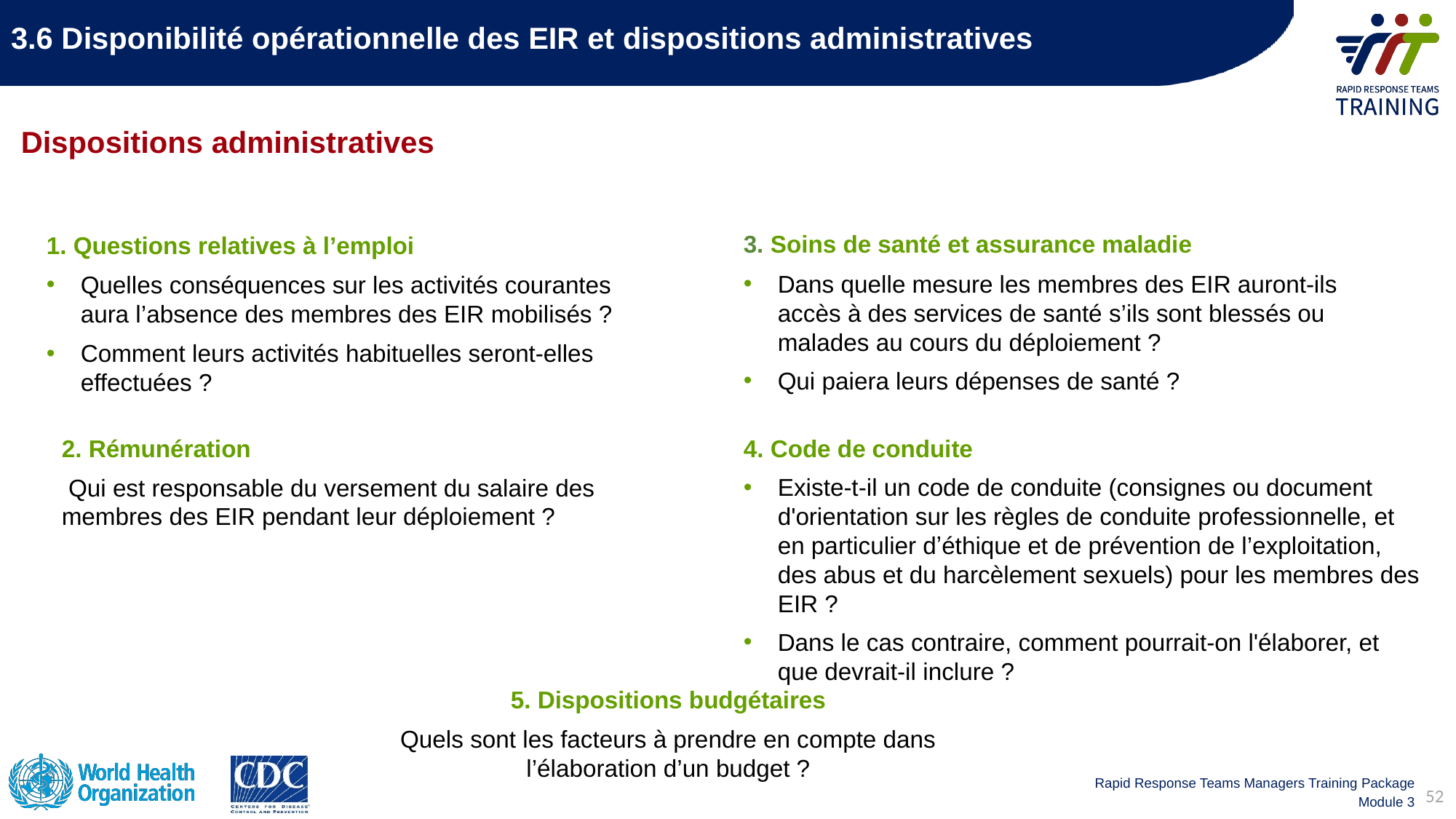

3.6 Disponibilité opérationnelle des EIR et dispositions administratives
Dispositions administratives
3. Soins de santé et assurance maladie
Dans quelle mesure les membres des EIR auront-ils accès à des services de santé s’ils sont blessés ou malades au cours du déploiement ?
Qui paiera leurs dépenses de santé ?
1. Questions relatives à l’emploi
Quelles conséquences sur les activités courantes aura l’absence des membres des EIR mobilisés ?
Comment leurs activités habituelles seront-elles effectuées ?
2. Rémunération
 Qui est responsable du versement du salaire des membres des EIR pendant leur déploiement ?
4. Code de conduite
Existe-t-il un code de conduite (consignes ou document d'orientation sur les règles de conduite professionnelle, et en particulier dʼéthique et de prévention de l’exploitation, des abus et du harcèlement sexuels) pour les membres des EIR ?
Dans le cas contraire, comment pourrait-on l'élaborer, et que devrait-il inclure ?

5. Dispositions budgétaires
Quels sont les facteurs à prendre en compte dans l’élaboration d’un budget ?
52